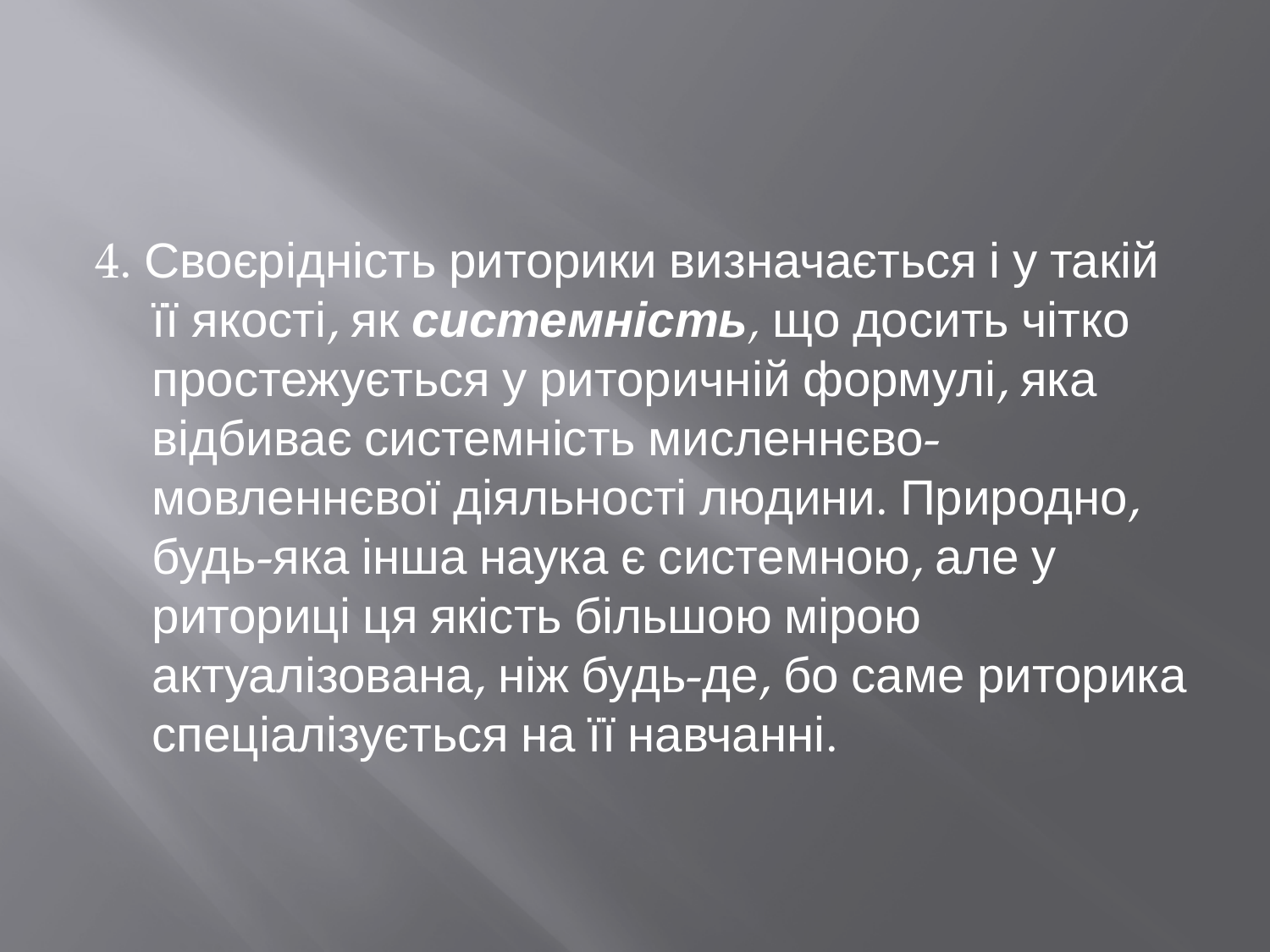

#
4. Своєрідність риторики визначається і у такій її якості, як системність, що досить чітко простежується у риторичній формулі, яка відбиває системність мисленнєво-мовленнєвої діяльності людини. Природно, будь-яка інша наука є системною, але у риториці ця якість більшою мірою актуалізована, ніж будь-де, бо саме риторика спеціалізується на її навчанні.